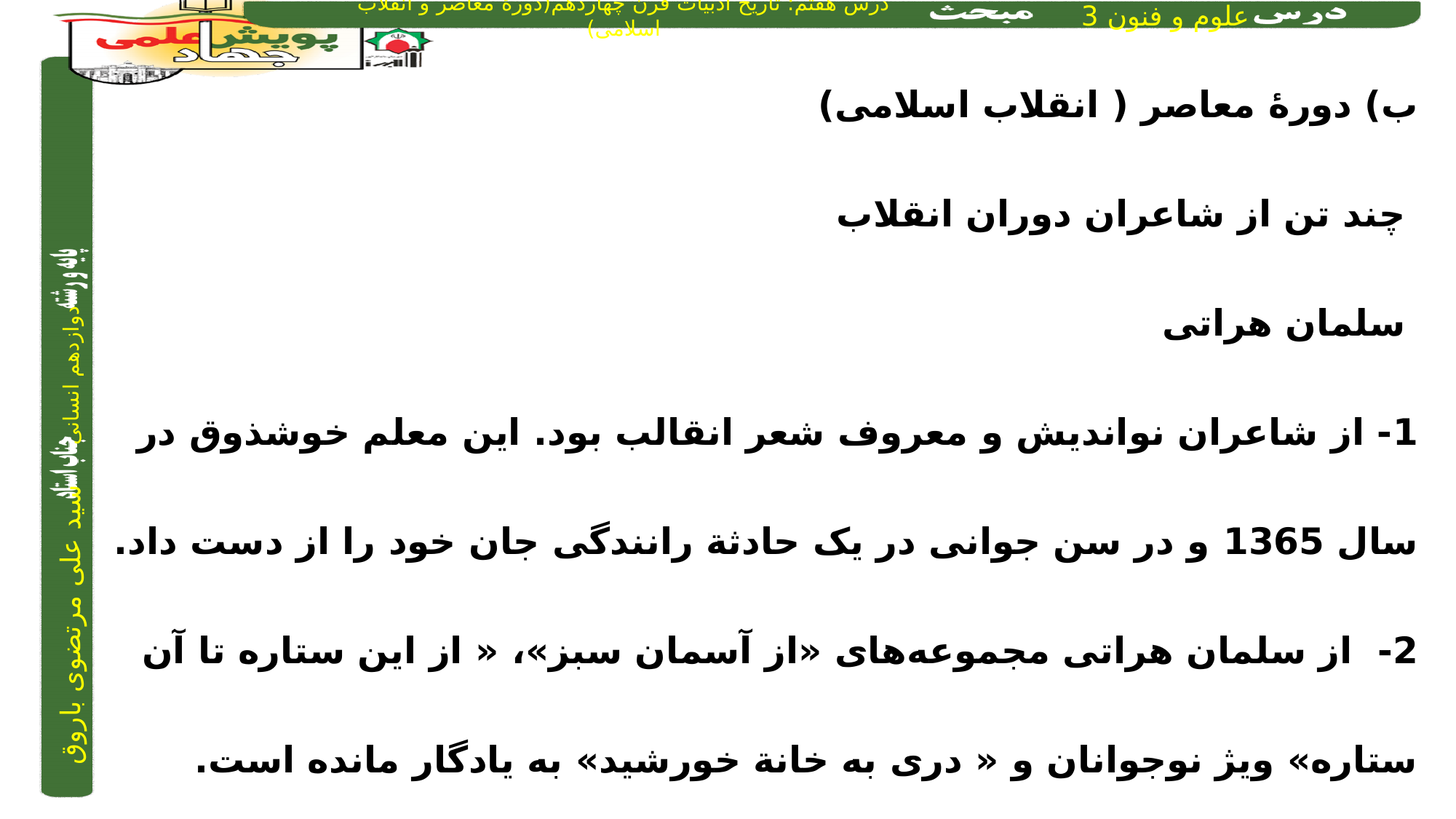

ب) دورۀ معاصر ( انقلاب اسلامی)
 چند تن از شاعران دوران انقلاب
 سلمان هراتی
1- از شاعران نواندیش و معروف شعر انقالب بود. این معلم خوشذوق در سال 1365 و در سن جوانی در یک حادثة رانندگی جان خود را از دست داد.
2-  از سلمان هراتی مجموعه‌های «از آسمان سبز»، « از این ستاره تا آن ستاره» ویژ نوجوانان و « دری به خانة خورشید» به یادگار مانده است.